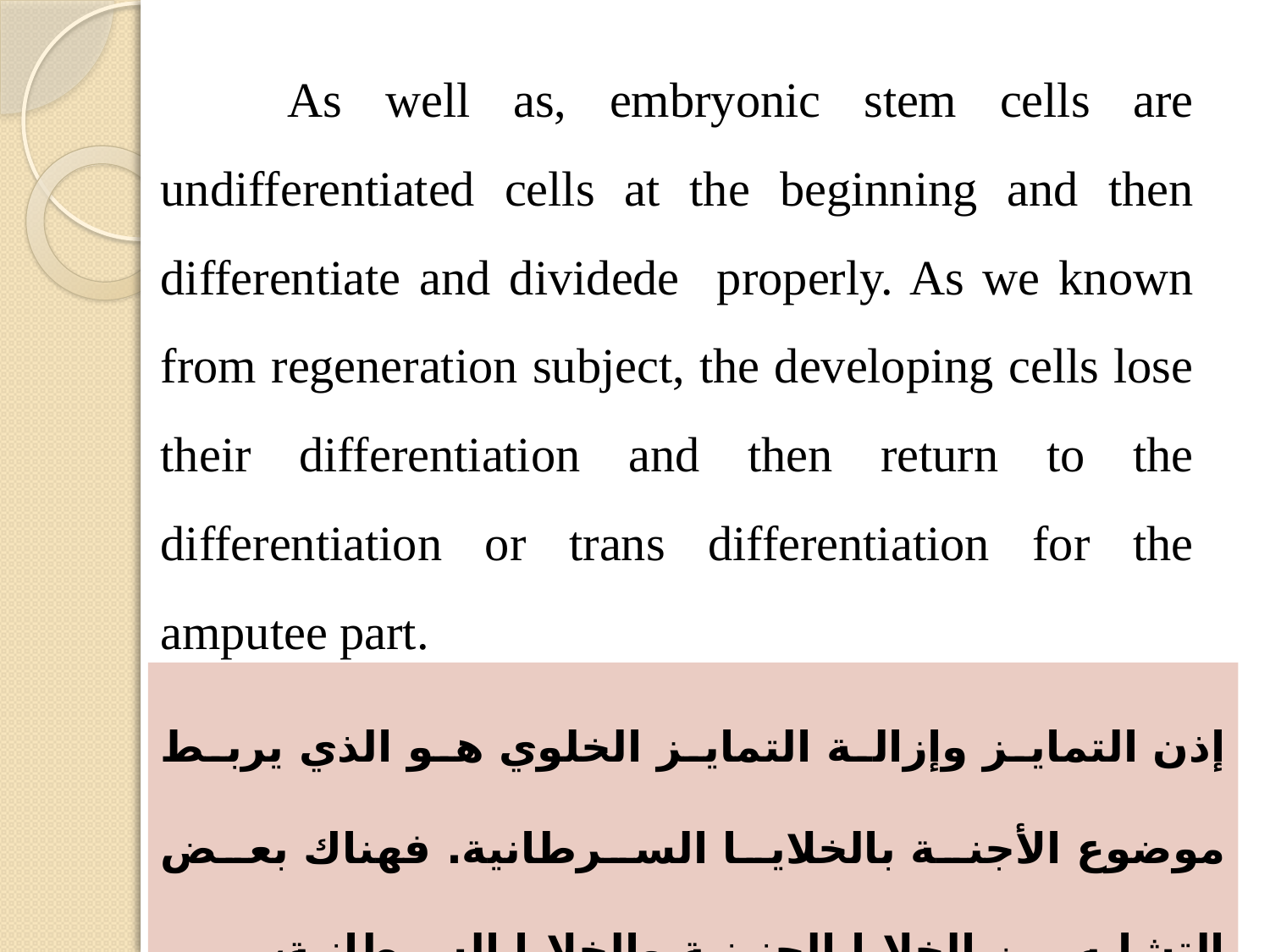

As well as, embryonic stem cells are undifferentiated cells at the beginning and then differentiate and dividede  properly. As we known from regeneration subject, the developing cells lose their differentiation and then return to the differentiation or trans differentiation for the amputee part.
إذن التمايز وإزالة التمايز الخلوي هو الذي يربط موضوع الأجنة بالخلايا السرطانية. فهناك بعض التشابه بين الخلايا الجنينية والخلايا السرطانية،
Zoo 424 Lecture 4, Embryonic and cancer cells